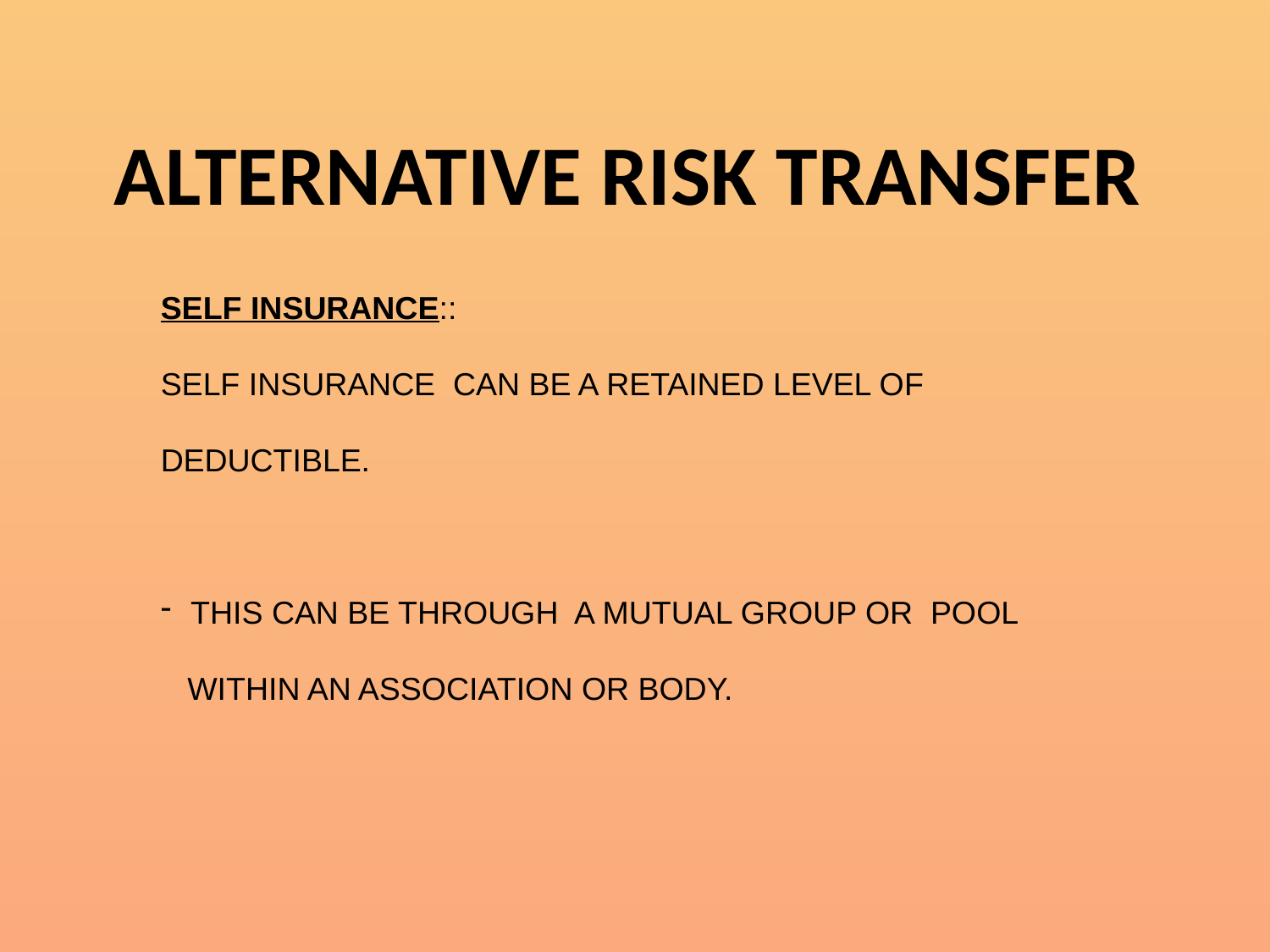

ALTERNATIVE RISK TRANSFER

SELF INSURANCE::

SELF INSURANCE  CAN BE A RETAINED LEVEL OF

DEDUCTIBLE.

THIS CAN BE THROUGH  A MUTUAL GROUP OR  POOL

   WITHIN AN ASSOCIATION OR BODY.